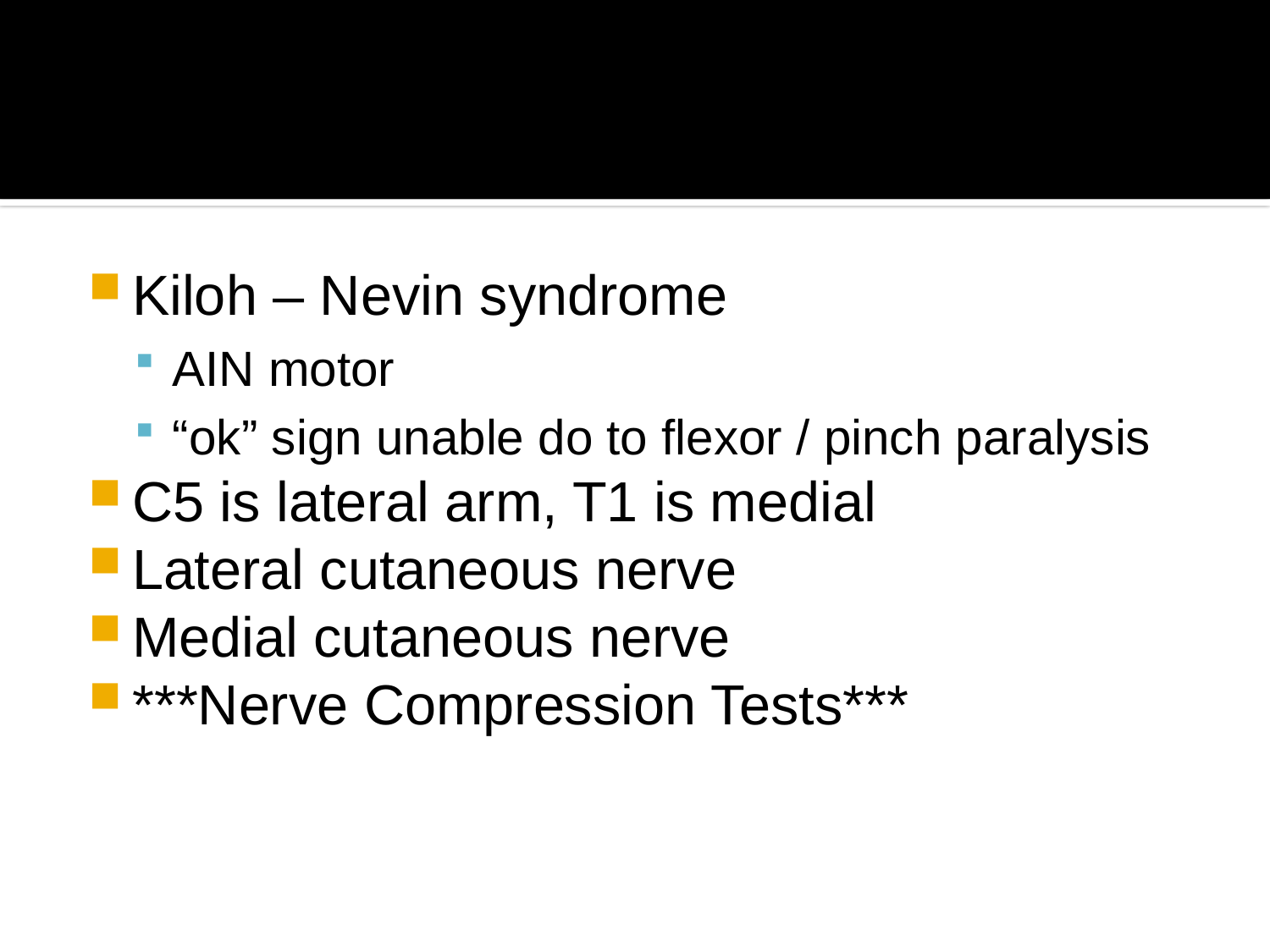

#
Kiloh – Nevin syndrome
AIN motor
“ok” sign unable do to flexor / pinch paralysis
C5 is lateral arm, T1 is medial
Lateral cutaneous nerve
Medial cutaneous nerve
***Nerve Compression Tests***